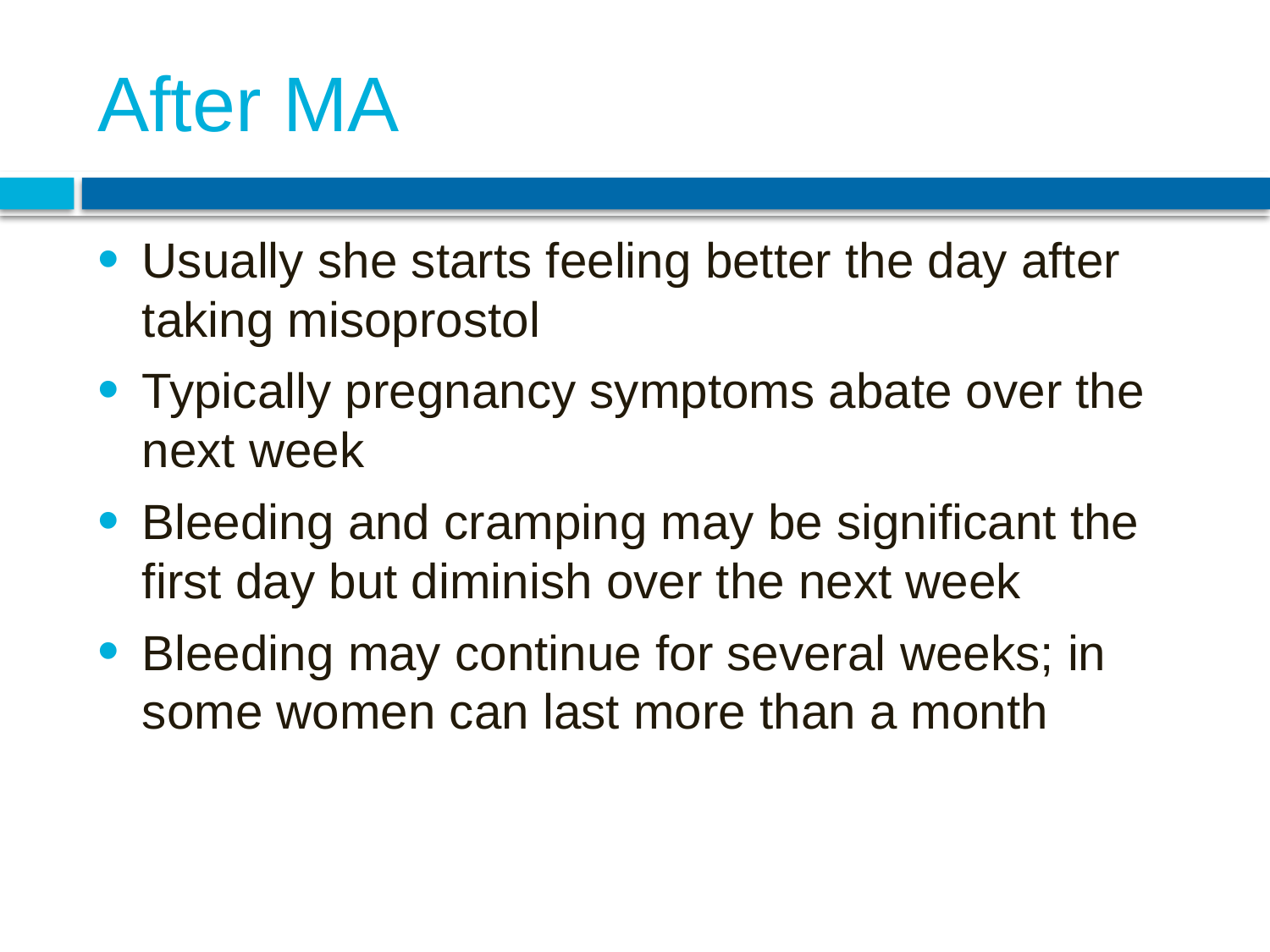

# After MA
Usually she starts feeling better the day after taking misoprostol
Typically pregnancy symptoms abate over the next week
Bleeding and cramping may be significant the first day but diminish over the next week
Bleeding may continue for several weeks; in some women can last more than a month